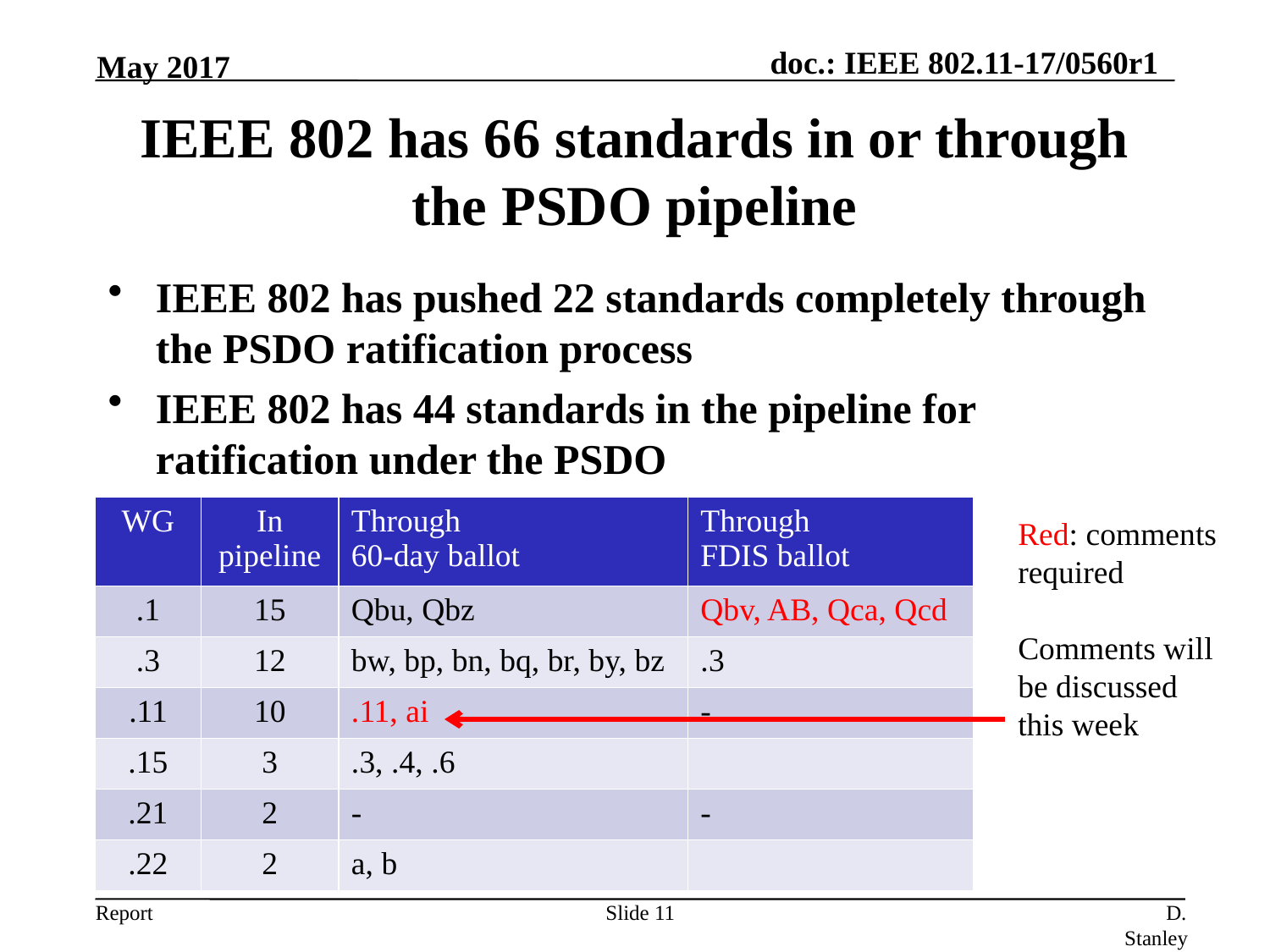

May 2017
# IEEE 802 has 66 standards in or through the PSDO pipeline
IEEE 802 has pushed 22 standards completely through the PSDO ratification process
IEEE 802 has 44 standards in the pipeline for ratification under the PSDO
| WG | In pipeline | Through 60-day ballot | Through FDIS ballot |
| --- | --- | --- | --- |
| .1 | 15 | Qbu, Qbz | Qbv, AB, Qca, Qcd |
| .3 | 12 | bw, bp, bn, bq, br, by, bz | .3 |
| .11 | 10 | .11, ai | - |
| .15 | 3 | .3, .4, .6 |  |
| .21 | 2 | - | - |
| .22 | 2 | a, b |  |
Red: comments required

Comments will be discussed this week
Slide 11
D. Stanley, HP Enterprise